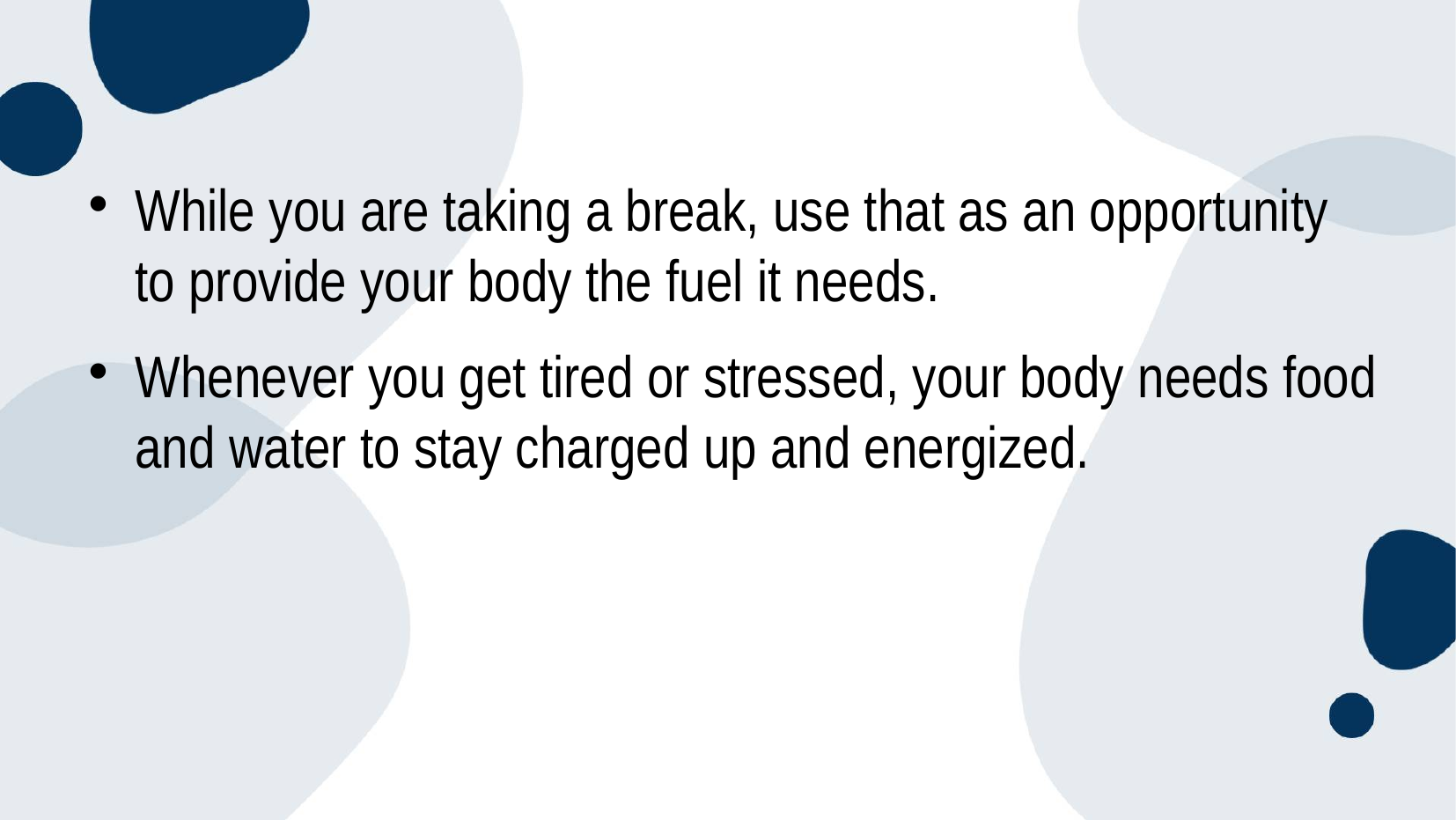

While you are taking a break, use that as an opportunity to provide your body the fuel it needs.
Whenever you get tired or stressed, your body needs food and water to stay charged up and energized.